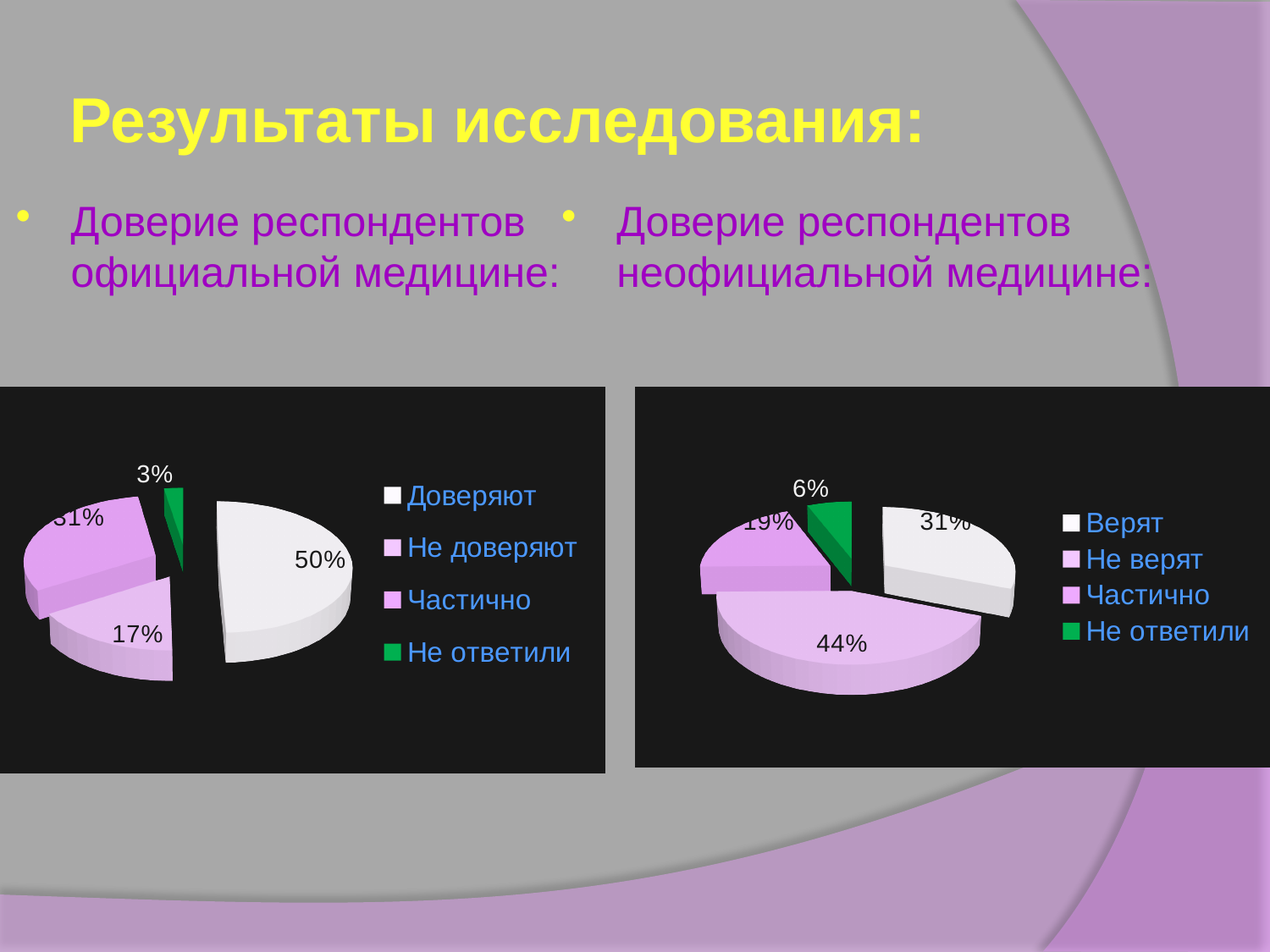

# Результаты исследования:
Доверие респондентов официальной медицине:
Доверие респондентов неофициальной медицине:

[unsupported chart]

[unsupported chart]